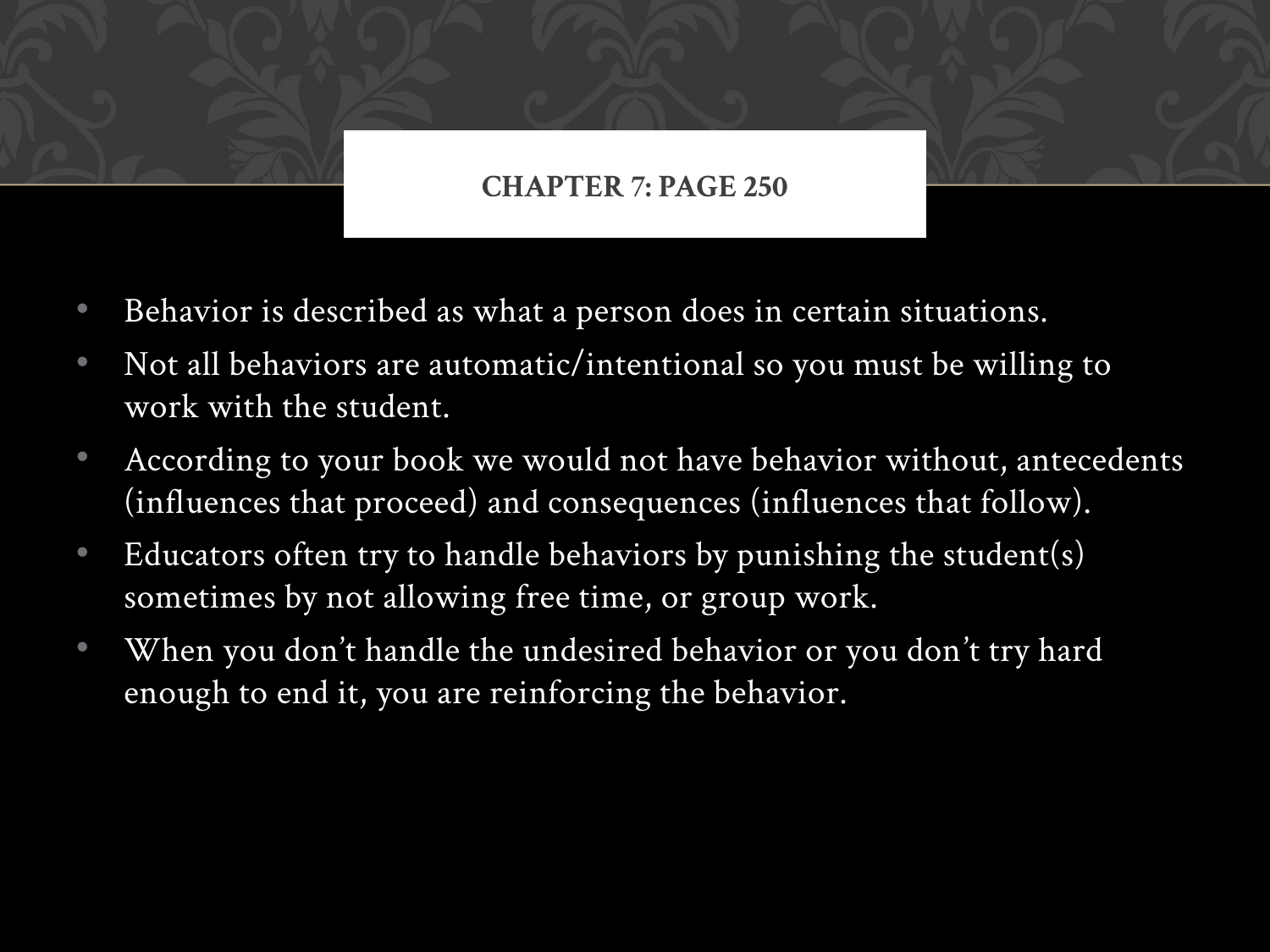

# CHAPTER 7: Page 250
Behavior is described as what a person does in certain situations.
Not all behaviors are automatic/intentional so you must be willing to work with the student.
According to your book we would not have behavior without, antecedents (influences that proceed) and consequences (influences that follow).
Educators often try to handle behaviors by punishing the student(s) sometimes by not allowing free time, or group work.
When you don’t handle the undesired behavior or you don’t try hard enough to end it, you are reinforcing the behavior.